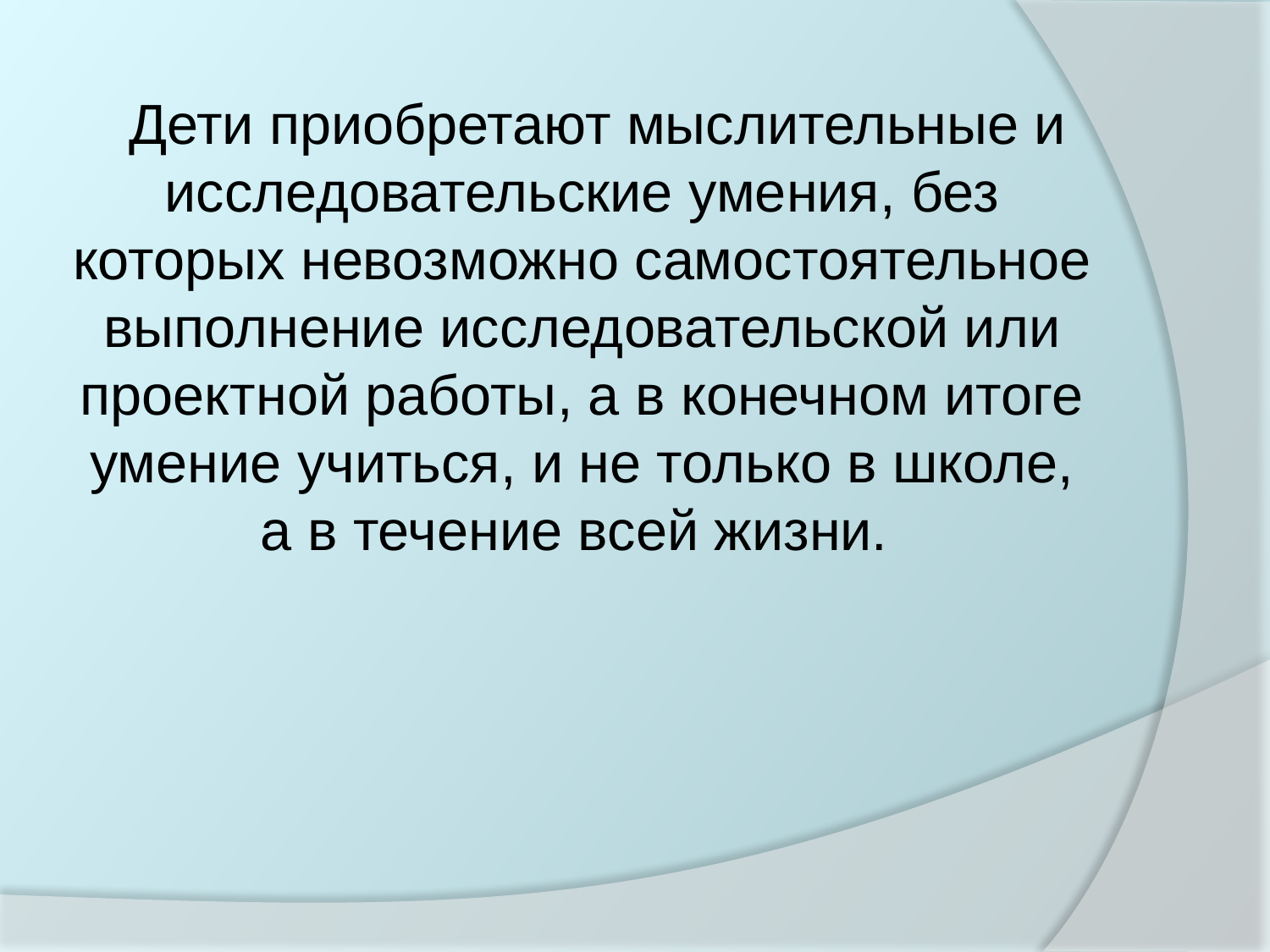

# Дети приобретают мыслительные и исследовательские умения, без которых невозможно самостоятельное выполнение исследовательской или проектной работы, а в конечном итоге умение учиться, и не только в школе, а в течение всей жизни.